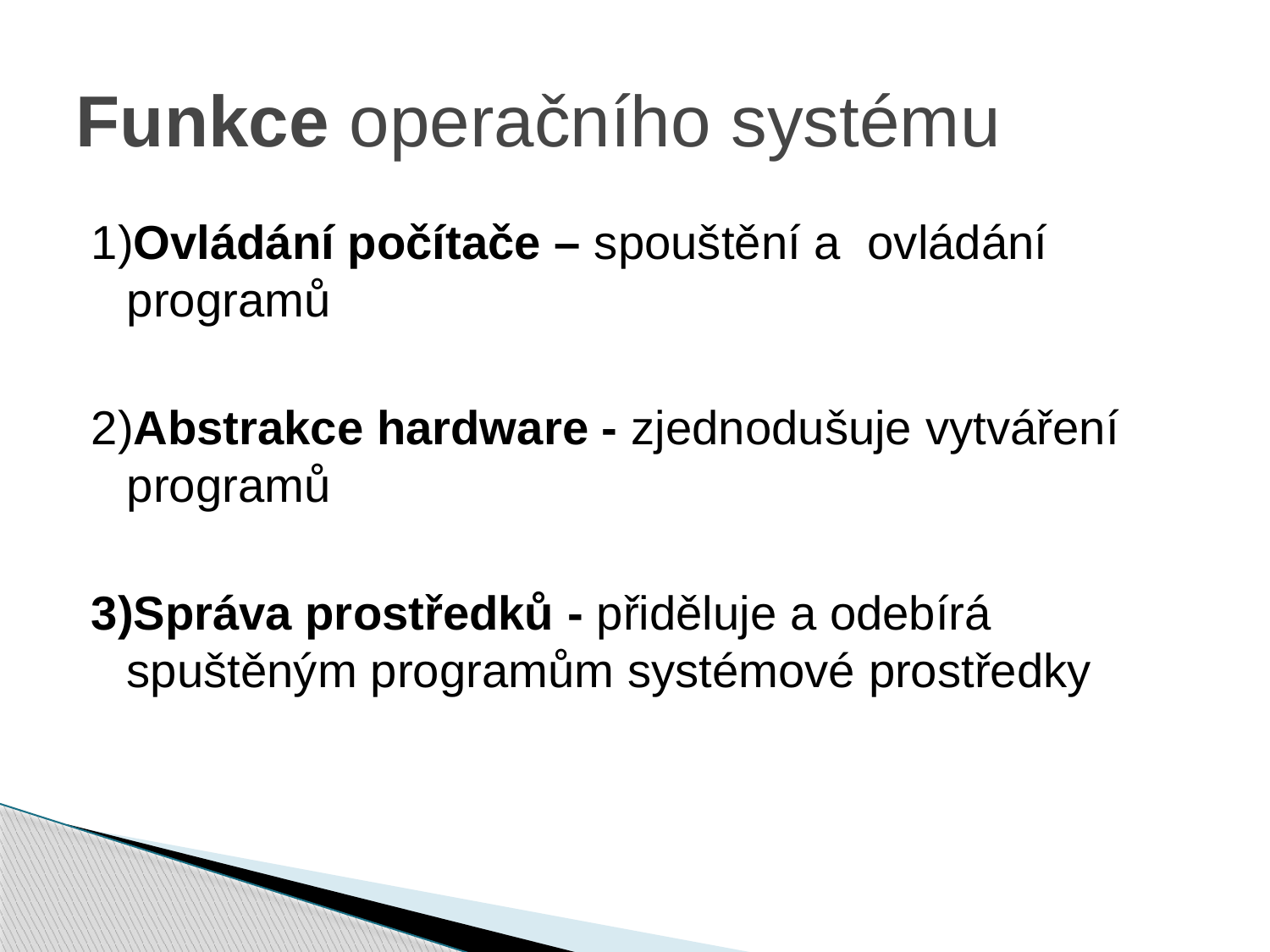

# Funkce operačního systému
1)Ovládání počítače – spouštění a  ovládání programů

2)Abstrakce hardware - zjednodušuje vytváření programů

3)Správa prostředků - přiděluje a odebírá spuštěným programům systémové prostředky